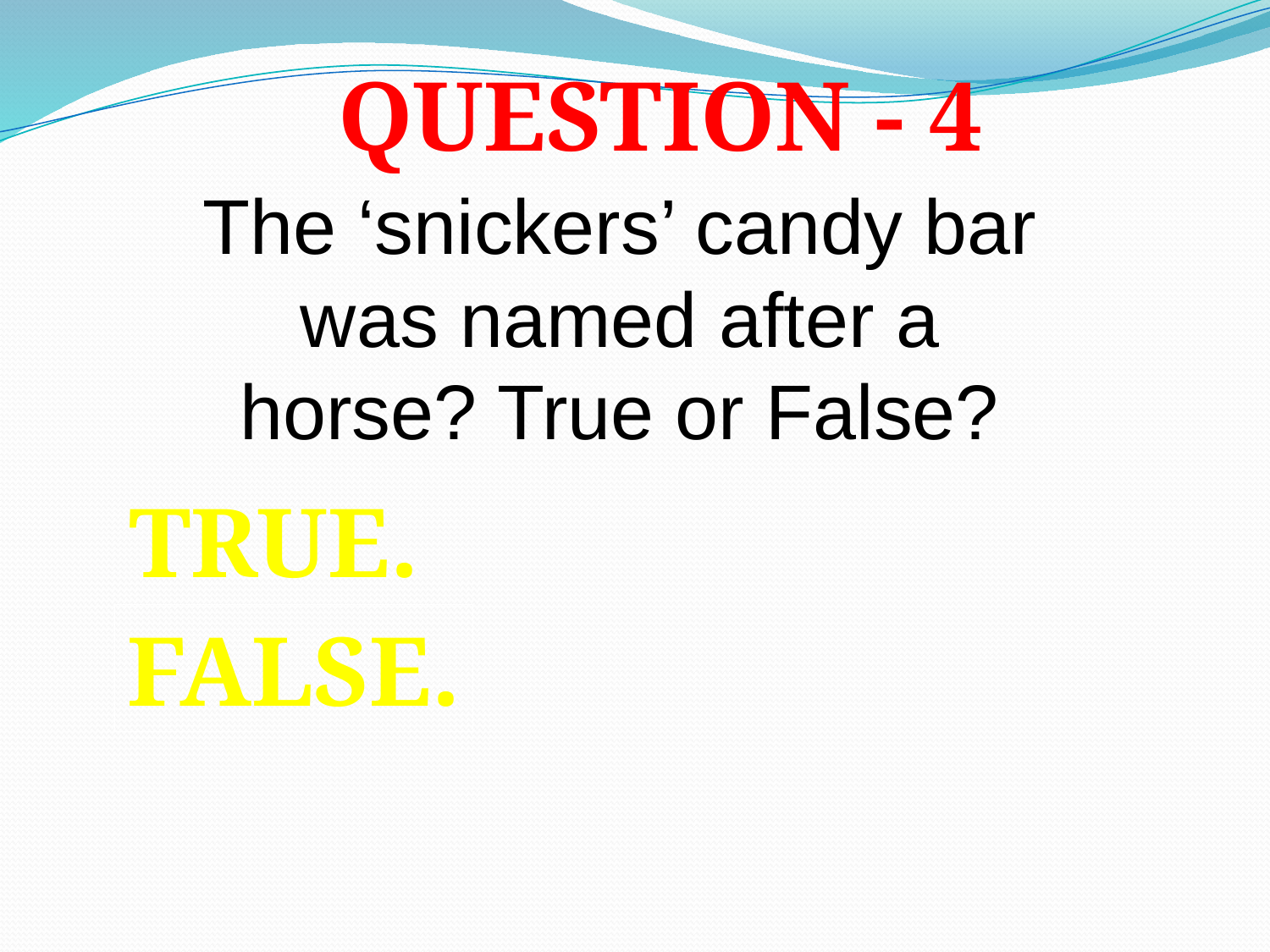

Question - 4
The ‘snickers’ candy bar was named after a horse? True or False?
True.
False.